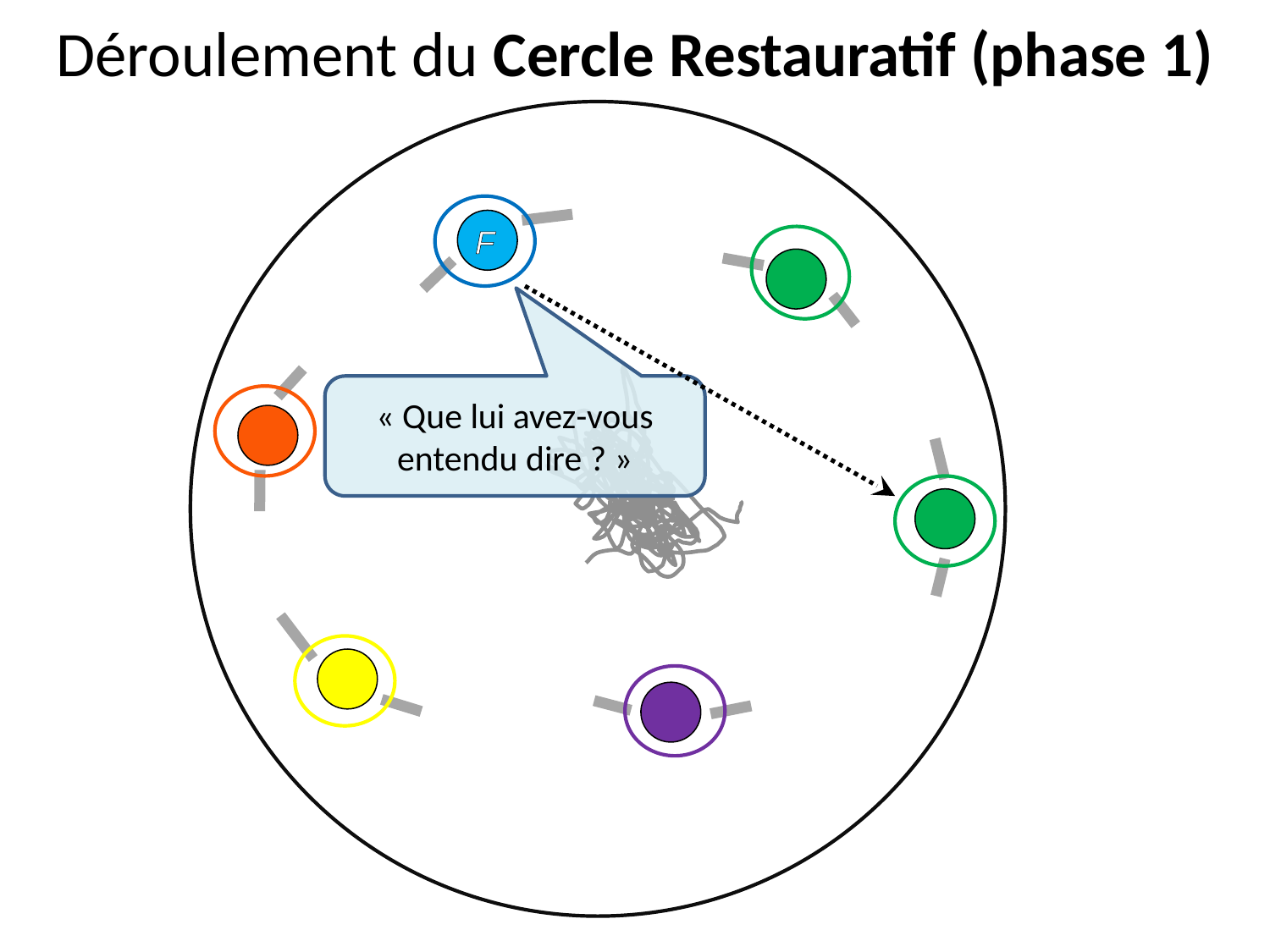

# Déroulement du Cercle Restauratif (phase 1)

F

« Que lui avez-vous entendu dire ? »